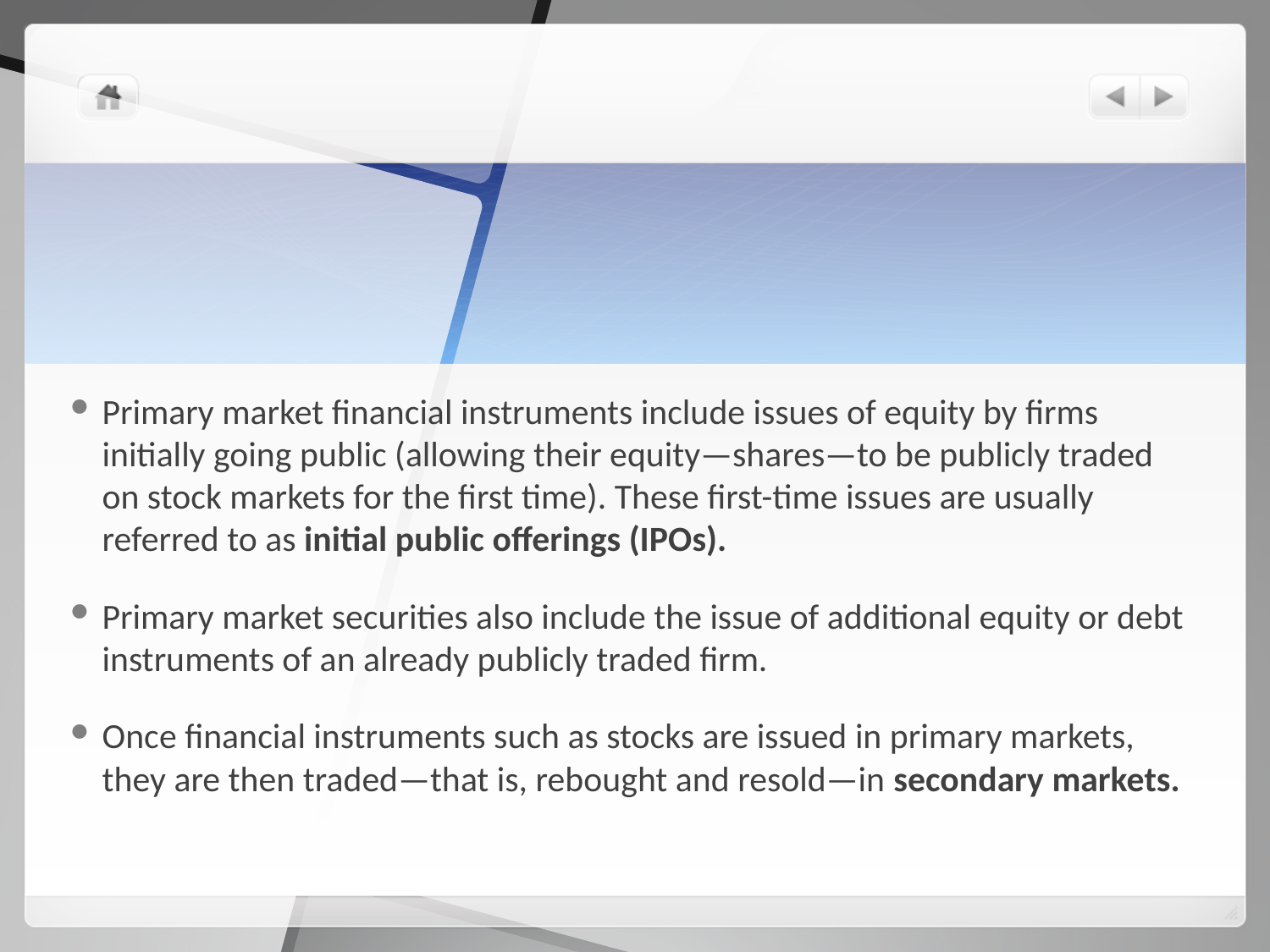

#
Primary market financial instruments include issues of equity by firms initially going public (allowing their equity—shares—to be publicly traded on stock markets for the first time). These first-time issues are usually referred to as initial public offerings (IPOs).
Primary market securities also include the issue of additional equity or debt instruments of an already publicly traded firm.
Once financial instruments such as stocks are issued in primary markets, they are then traded—that is, rebought and resold—in secondary markets.